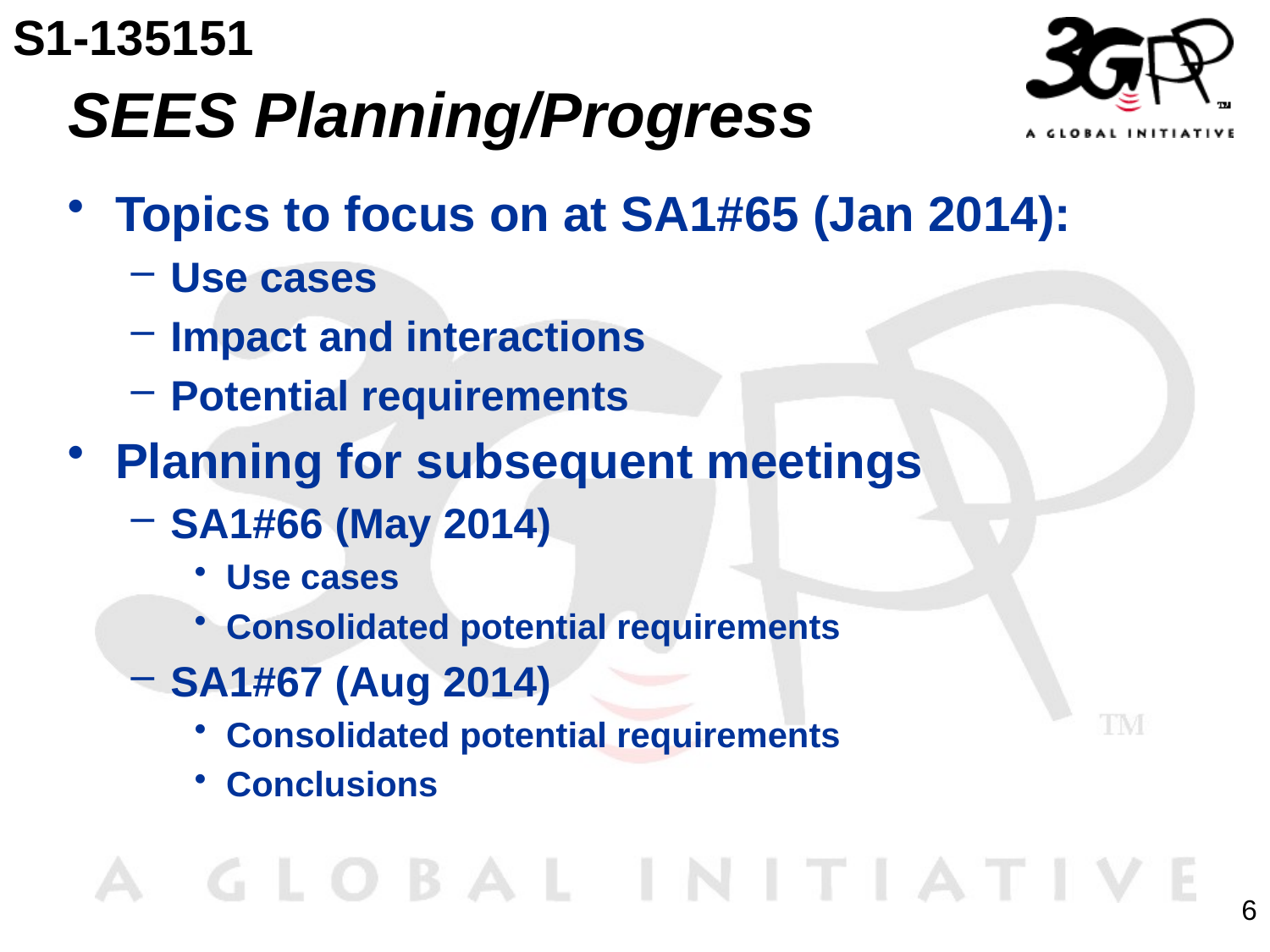

S1-135151
# SEES Planning/Progress
Topics to focus on at SA1#65 (Jan 2014):
Use cases
Impact and interactions
Potential requirements
Planning for subsequent meetings
SA1#66 (May 2014)
Use cases
Consolidated potential requirements
SA1#67 (Aug 2014)
Consolidated potential requirements
Conclusions
6